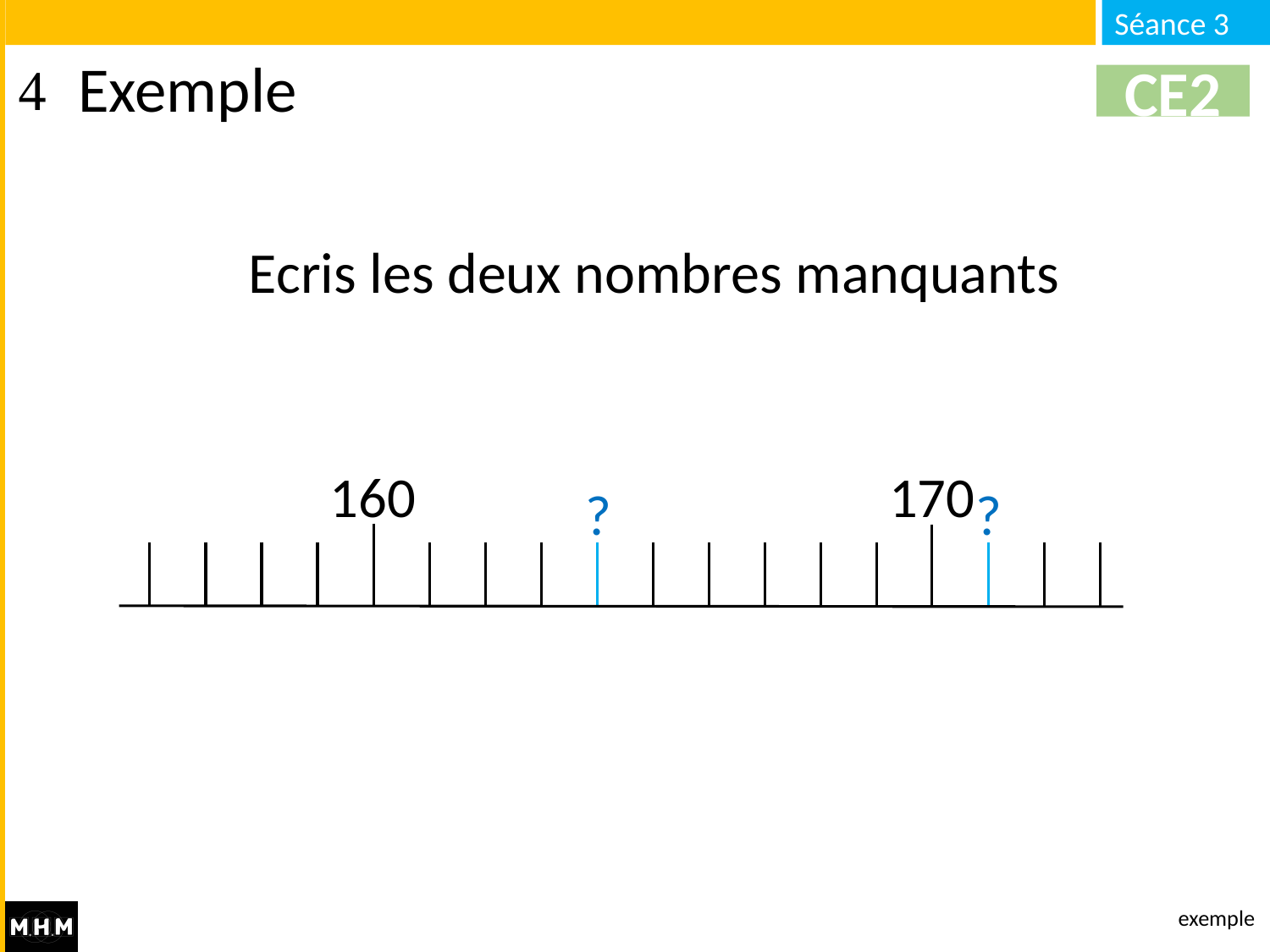

Exemple
CE2
# Ecris les deux nombres manquants
160
170
?
?
exemple